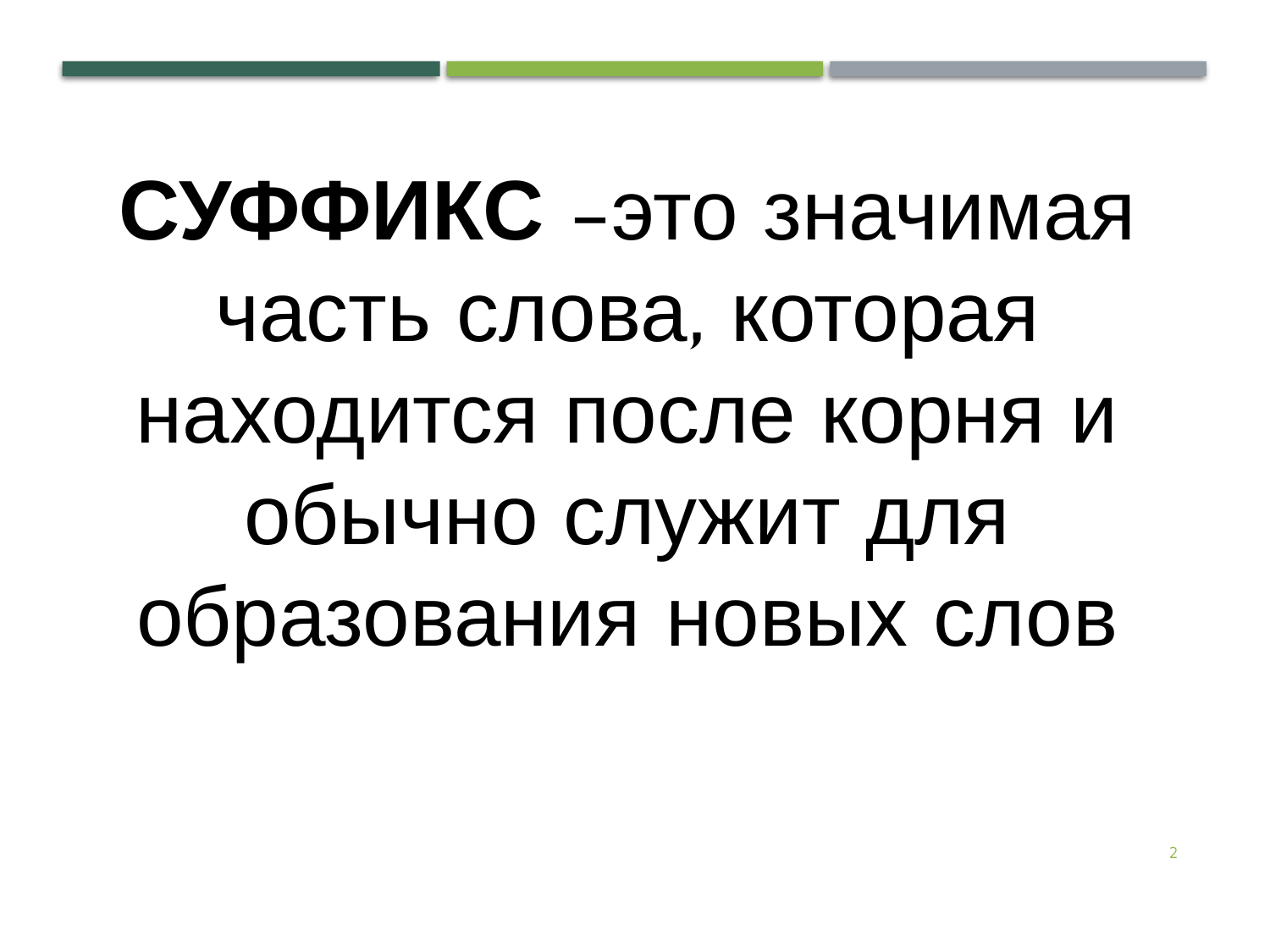

СУФФИКС –это значимая часть слова, которая находится после корня и обычно служит для образования новых слов
2